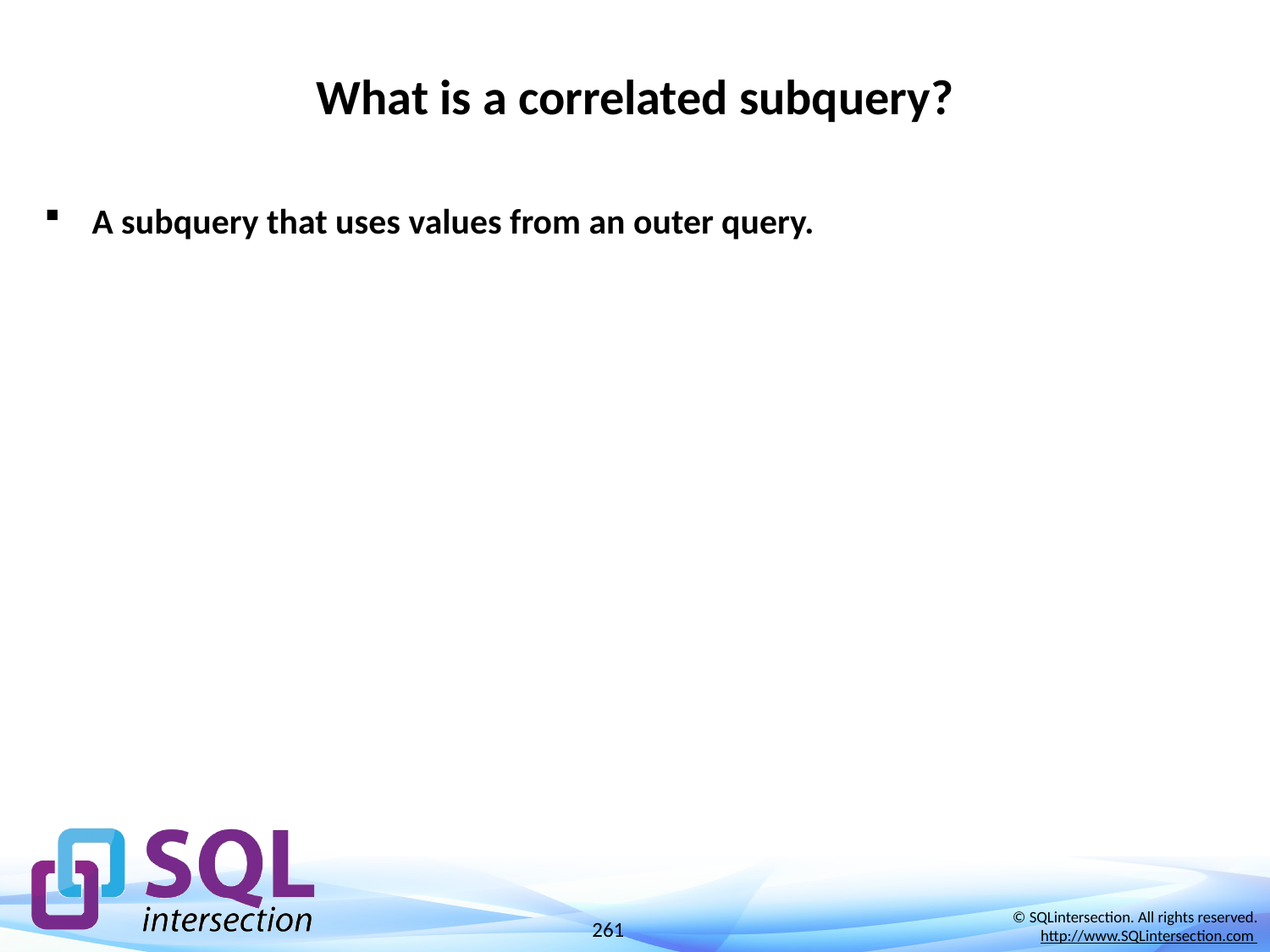

# What is a correlated subquery?
A subquery that uses values from an outer query.